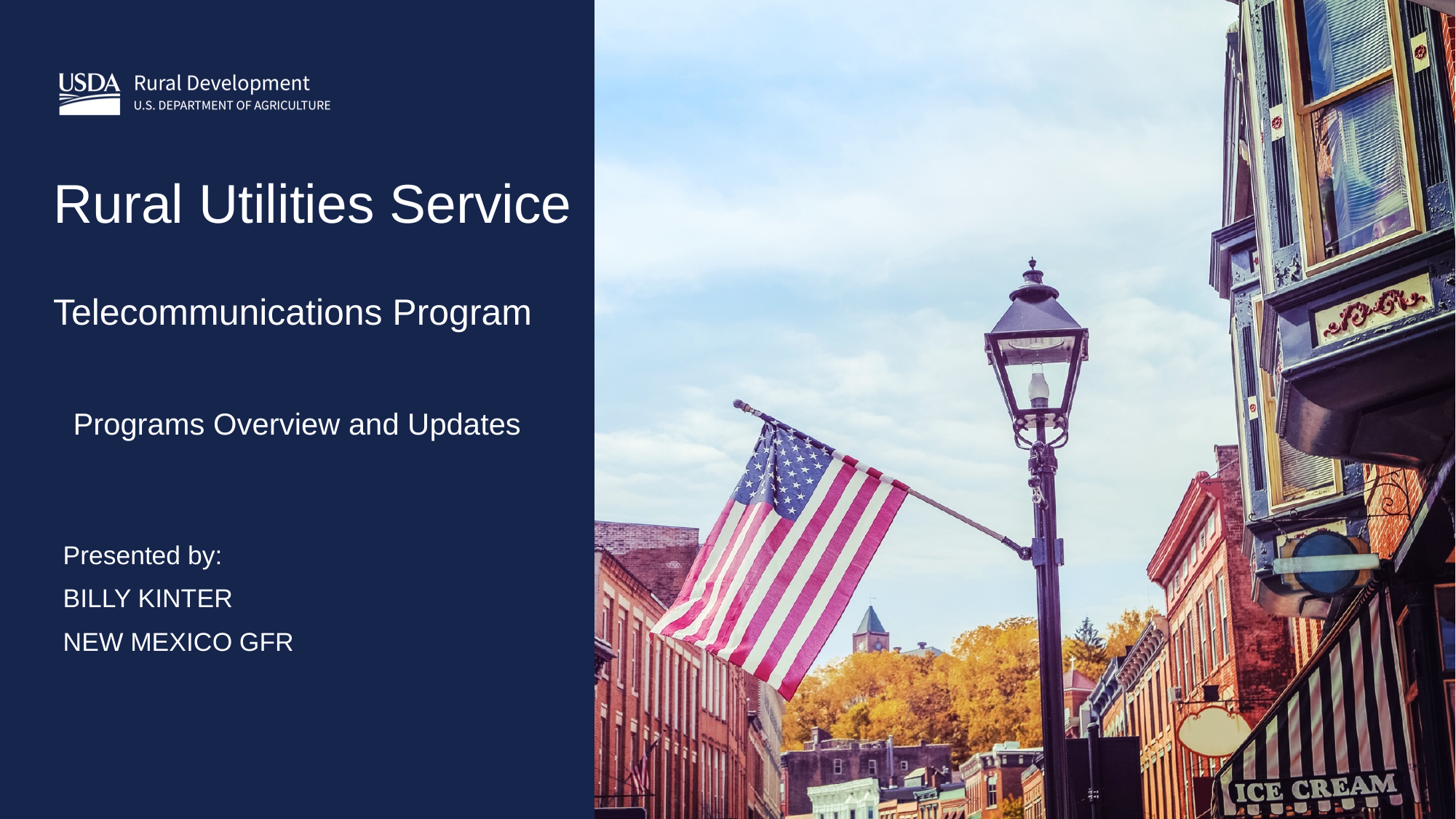

# Rural Utilities Service Telecommunications Program
Programs Overview and Updates
Presented by:
BILLY KINTER
NEW MEXICO GFR